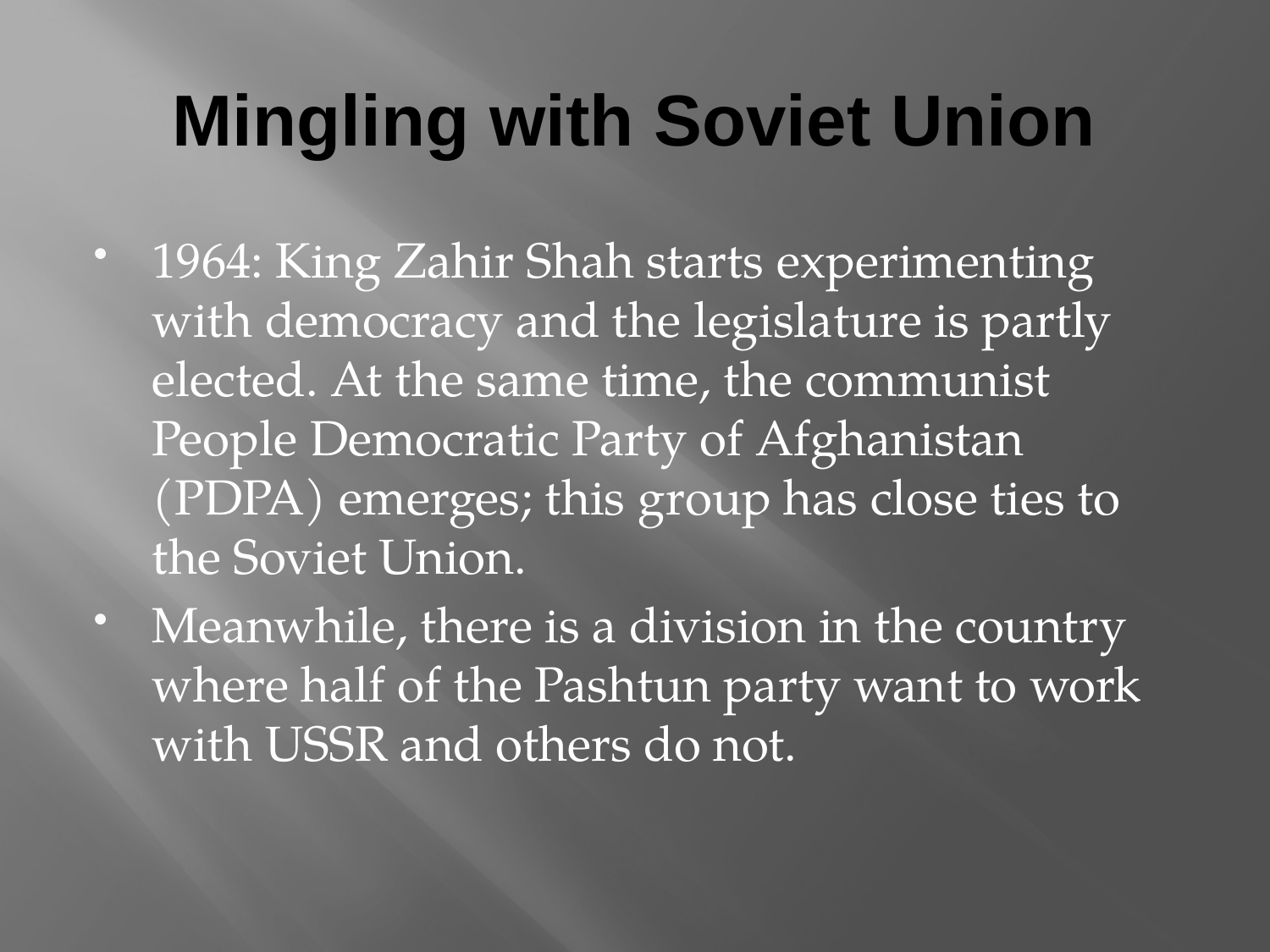

# Mingling with Soviet Union
1964: King Zahir Shah starts experimenting with democracy and the legislature is partly elected. At the same time, the communist People Democratic Party of Afghanistan (PDPA) emerges; this group has close ties to the Soviet Union.
Meanwhile, there is a division in the country where half of the Pashtun party want to work with USSR and others do not.